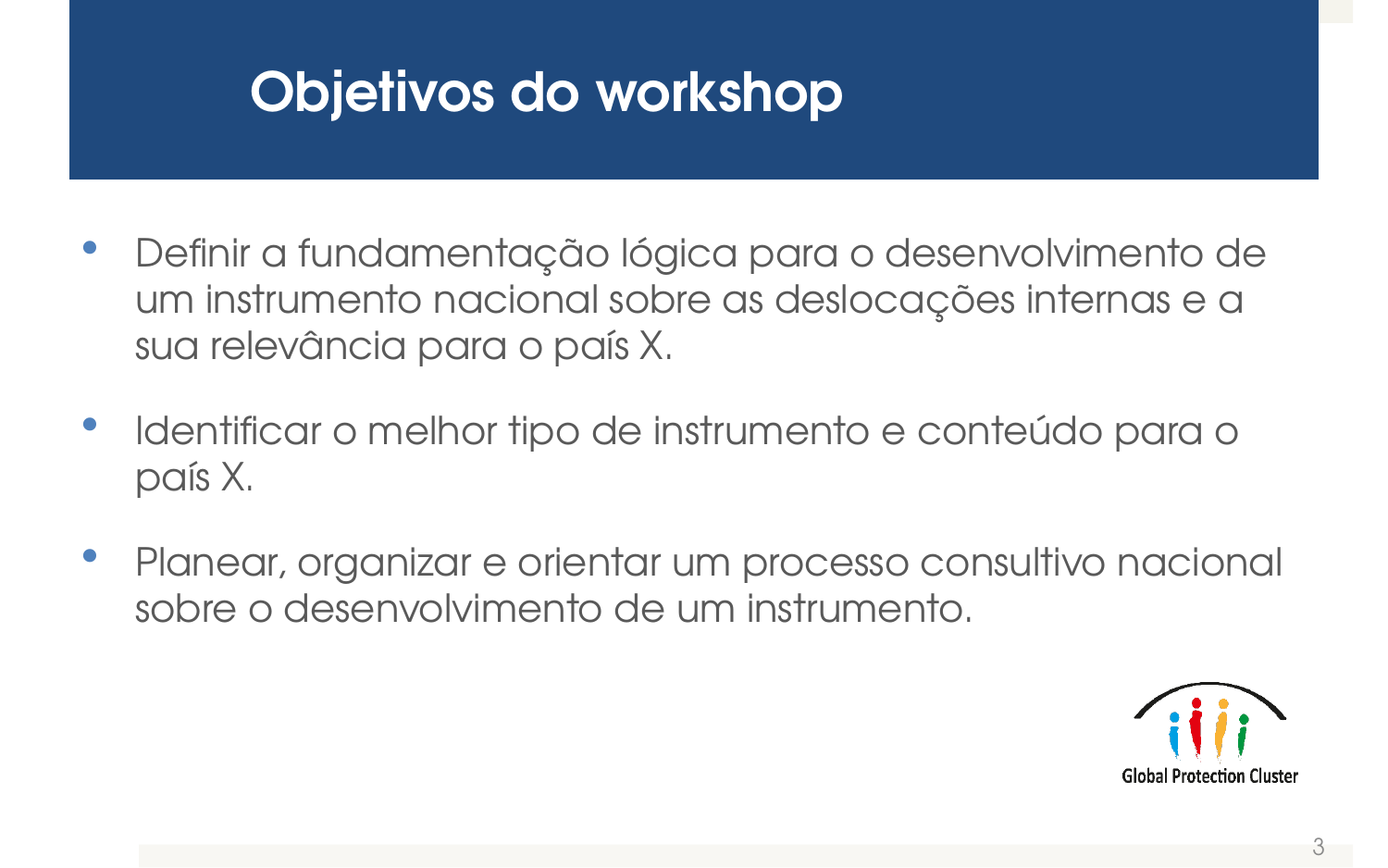

# Objetivos do workshop
Definir a fundamentação lógica para o desenvolvimento de um instrumento nacional sobre as deslocações internas e a sua relevância para o país X.
Identificar o melhor tipo de instrumento e conteúdo para o país X.
Planear, organizar e orientar um processo consultivo nacional sobre o desenvolvimento de um instrumento.